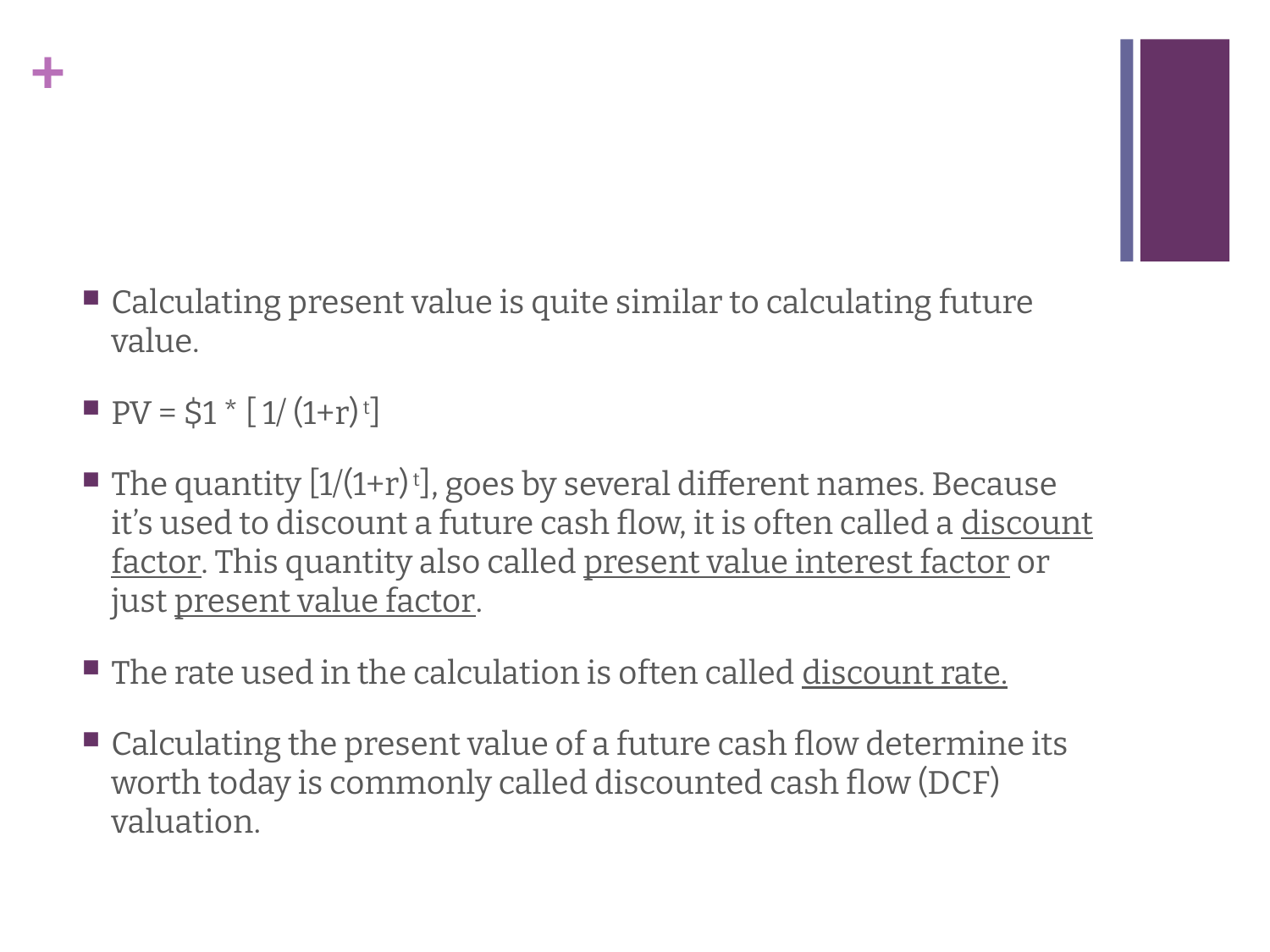

#
Calculating present value is quite similar to calculating future value.
PV = $1 * [ 1/ (1+r) t]
The quantity [1/(1+r) t], goes by several different names. Because it’s used to discount a future cash flow, it is often called a discount factor. This quantity also called present value interest factor or just present value factor.
The rate used in the calculation is often called discount rate.
Calculating the present value of a future cash flow determine its worth today is commonly called discounted cash flow (DCF) valuation.